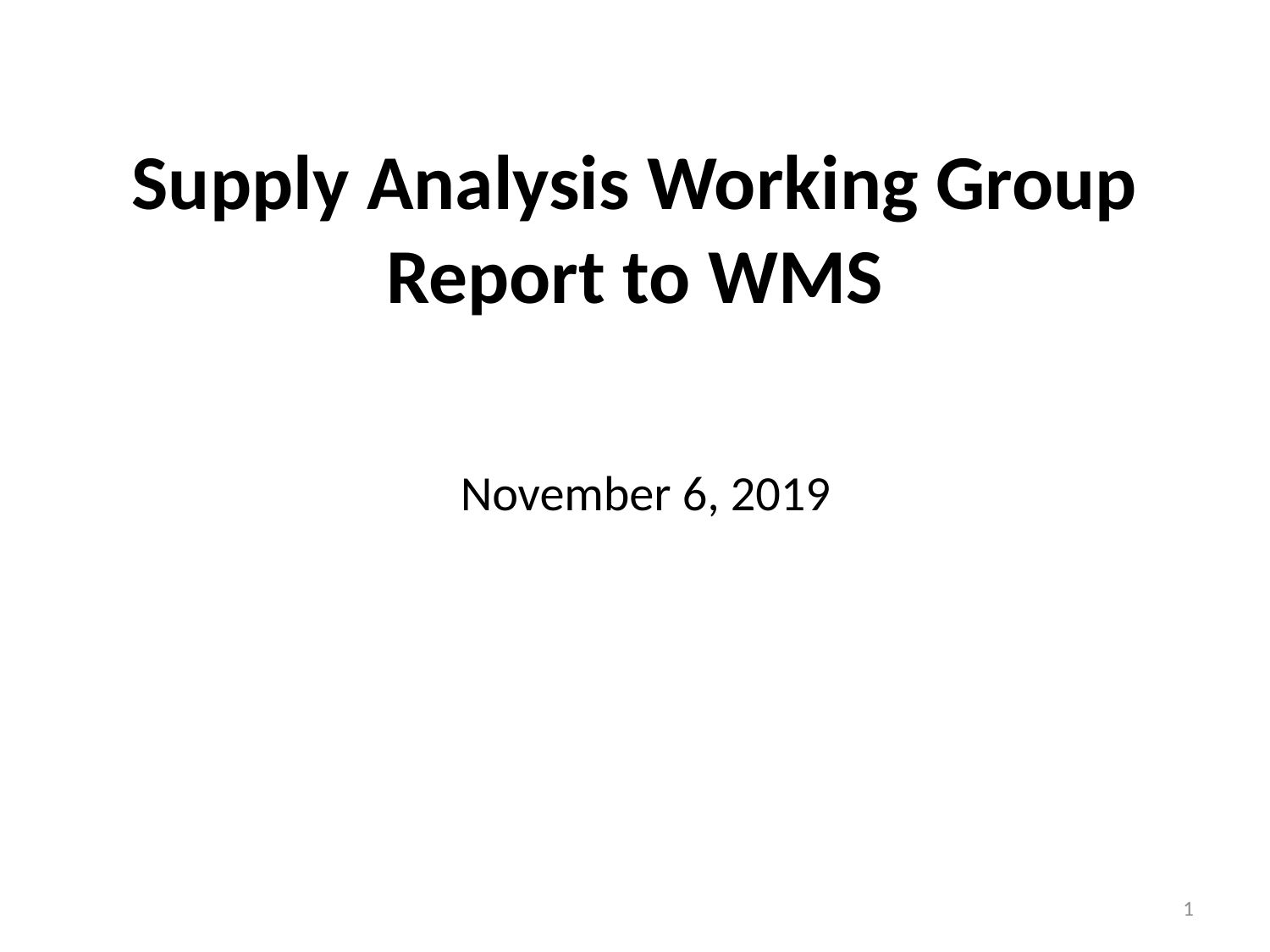

# Supply Analysis Working Group Report to WMS
November 6, 2019
1